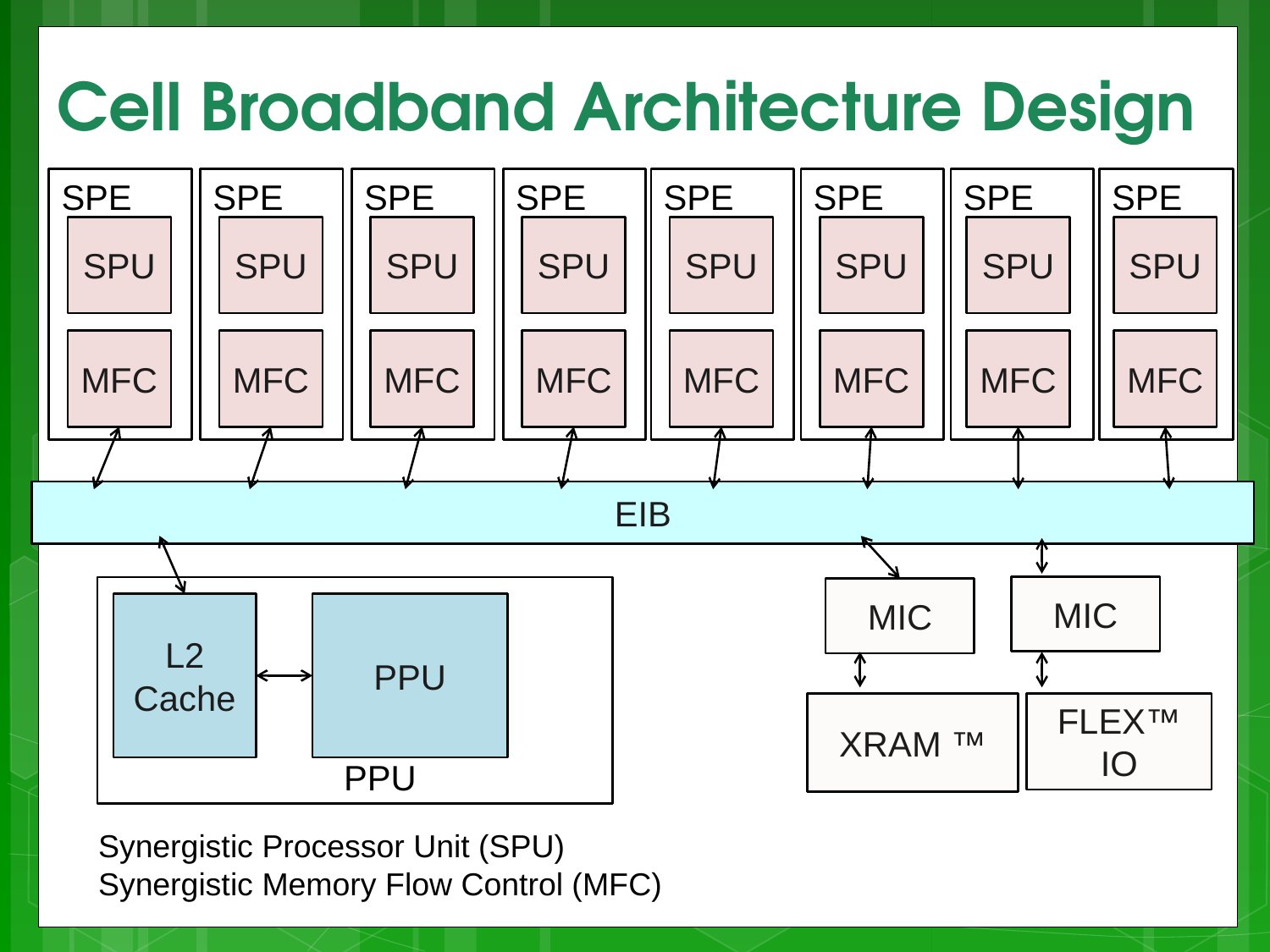

# Cell Broadband Architecture Design
SPE
SPE
SPE
SPE
SPE
SPE
SPE
SPE
SPU
SPU
SPU
SPU
SPU
SPU
SPU
SPU
MFC
MFC
MFC
MFC
MFC
MFC
MFC
MFC
EIB
MIC
                        PPU
MIC
L2 Cache
PPU
FLEX™ IO
XRAM ™
Synergistic Processor Unit (SPU)
Synergistic Memory Flow Control (MFC)